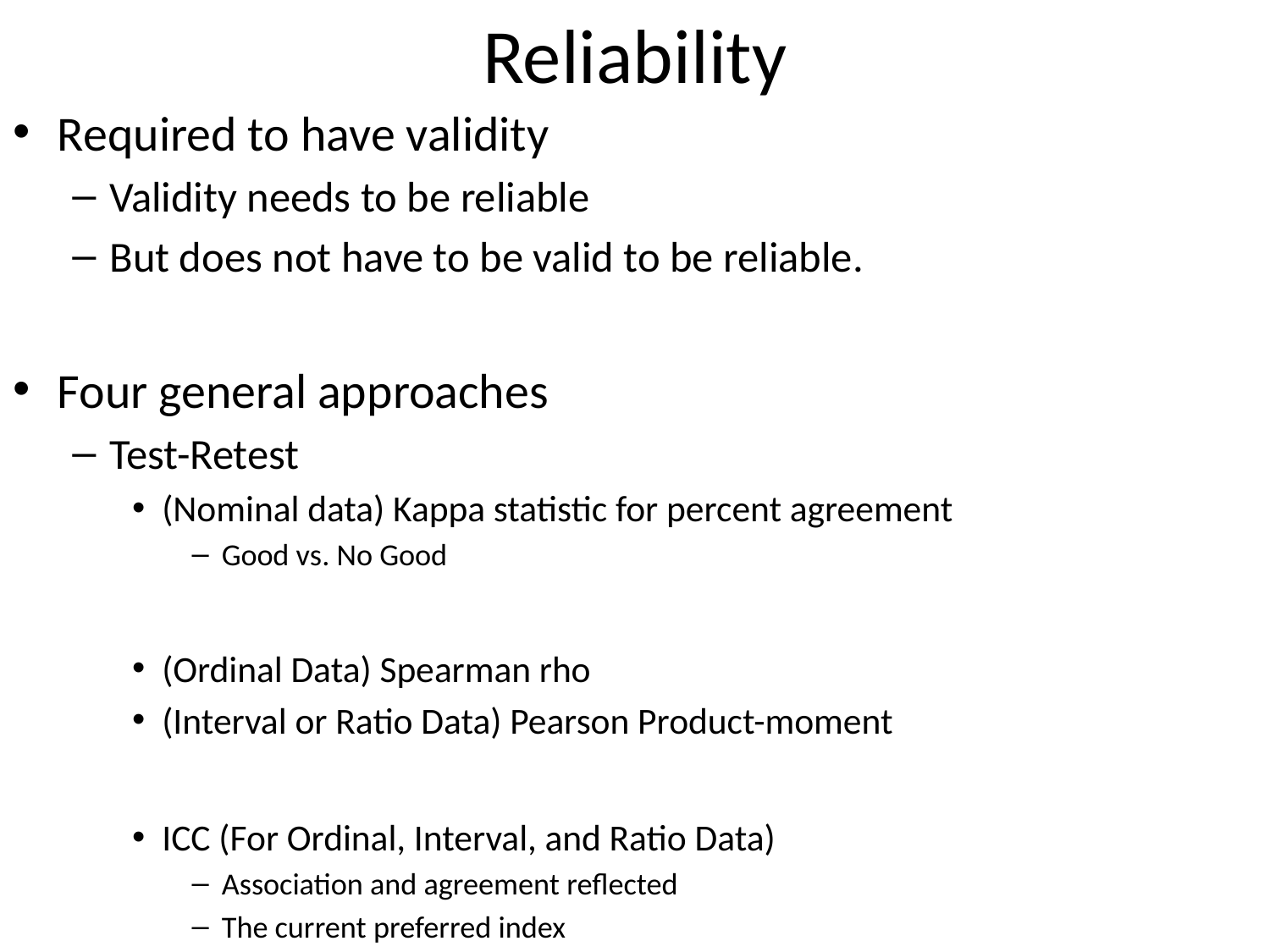

# Reliability
Required to have validity
Validity needs to be reliable
But does not have to be valid to be reliable.

Four general approaches
Test-Retest
(Nominal data) Kappa statistic for percent agreement
Good vs. No Good

(Ordinal Data) Spearman rho
(Interval or Ratio Data) Pearson Product-moment

ICC (For Ordinal, Interval, and Ratio Data)
Association and agreement reflected
The current preferred index